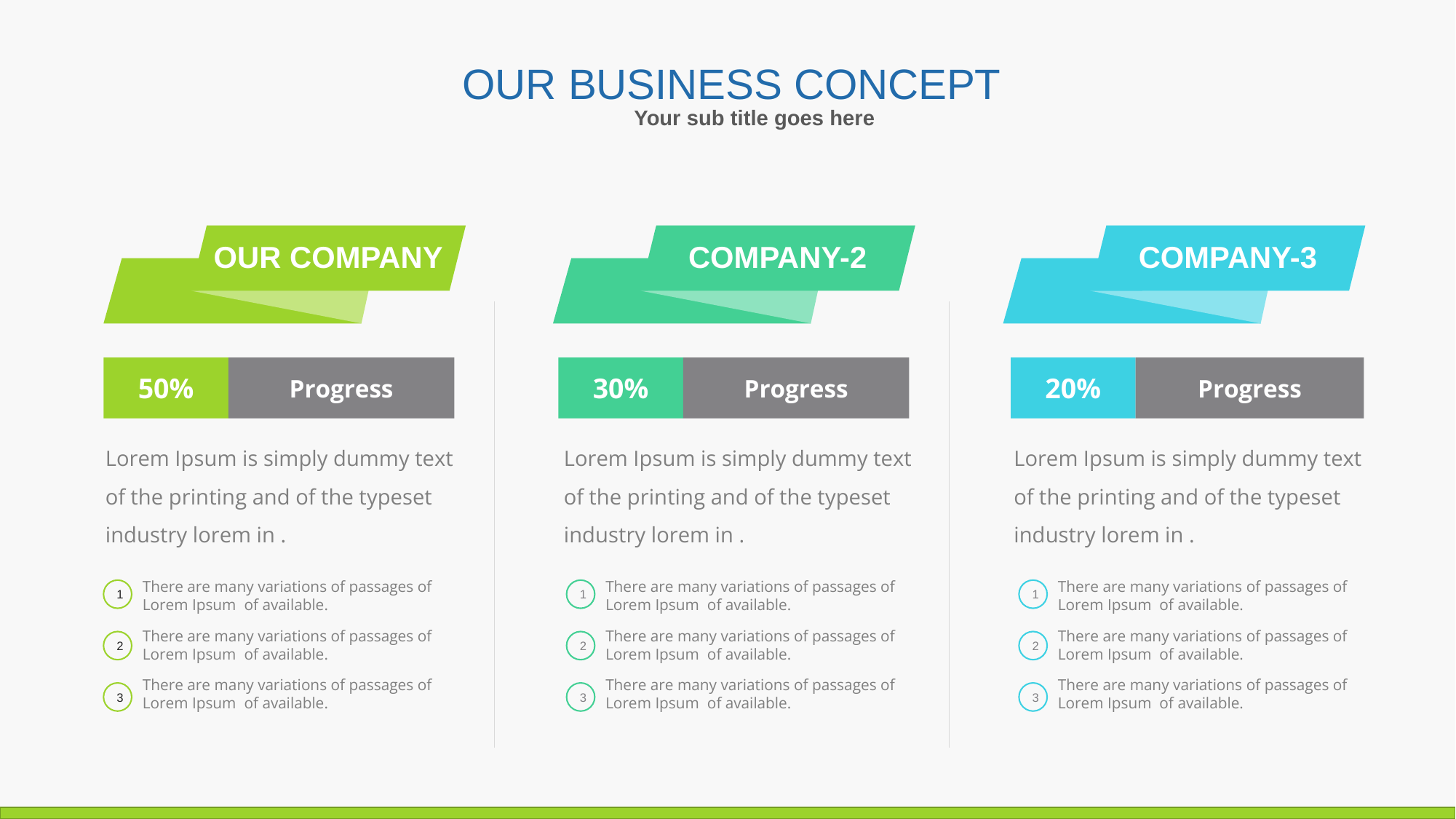

OUR BUSINESS CONCEPT
Your sub title goes here

OUR COMPANY

COMPANY-2

COMPANY-3

50%
Progress
30%
Progress
20%
Progress
Lorem Ipsum is simply dummy text of the printing and of the typeset industry lorem in .
Lorem Ipsum is simply dummy text of the printing and of the typeset industry lorem in .
Lorem Ipsum is simply dummy text of the printing and of the typeset industry lorem in .
There are many variations of passages of Lorem Ipsum  of available.
There are many variations of passages of Lorem Ipsum  of available.
There are many variations of passages of Lorem Ipsum  of available.
1
1
1
There are many variations of passages of Lorem Ipsum  of available.
There are many variations of passages of Lorem Ipsum  of available.
There are many variations of passages of Lorem Ipsum  of available.
2
2
2
There are many variations of passages of Lorem Ipsum  of available.
There are many variations of passages of Lorem Ipsum  of available.
There are many variations of passages of Lorem Ipsum  of available.
3
3
3